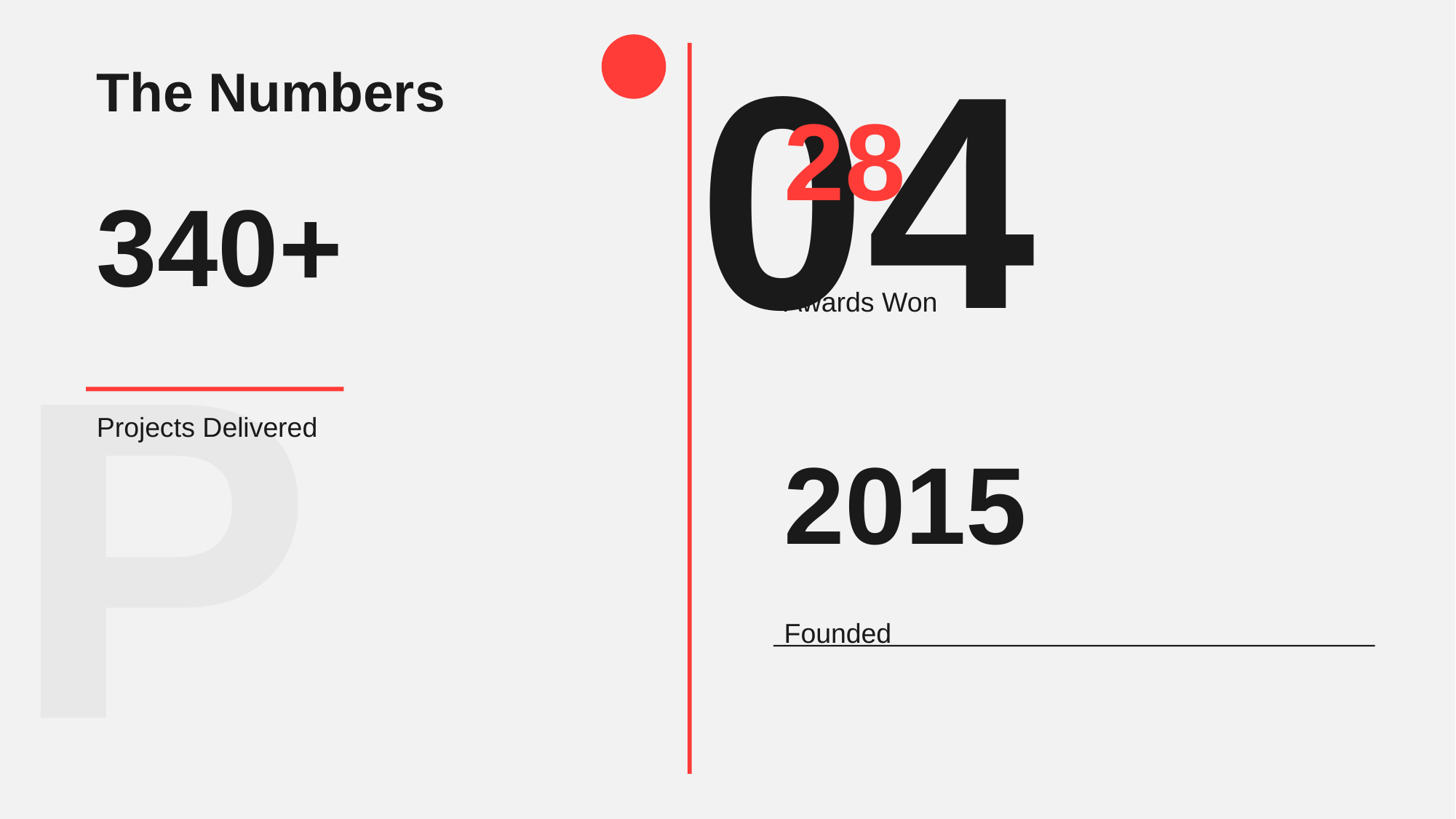

04

The Numbers
28
340+
P
Awards Won

Projects Delivered
2015
Founded